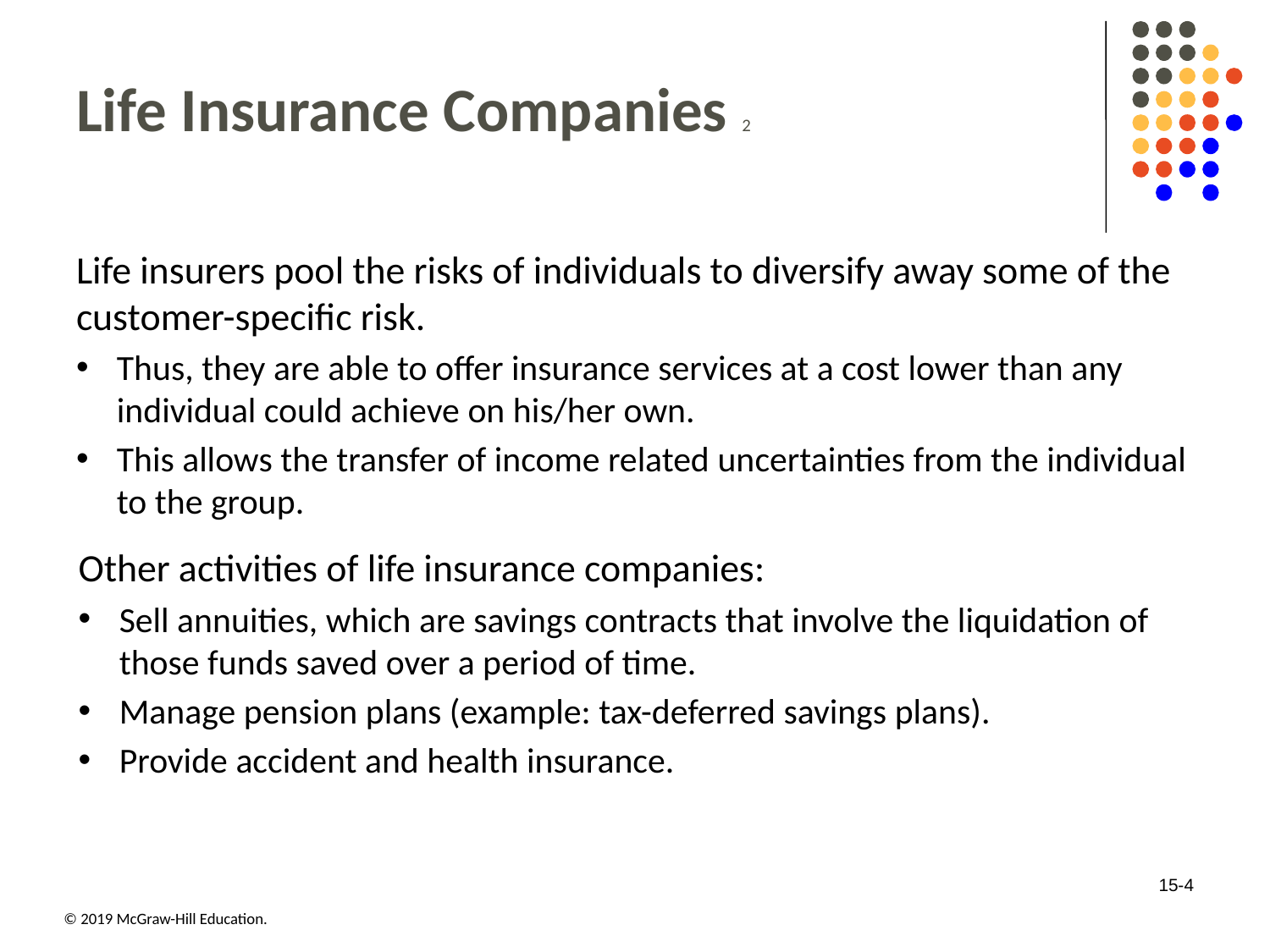

# Life Insurance Companies 2
Life insurers pool the risks of individuals to diversify away some of the customer-specific risk.
Thus, they are able to offer insurance services at a cost lower than any individual could achieve on his/her own.
This allows the transfer of income related uncertainties from the individual to the group.
Other activities of life insurance companies:
Sell annuities, which are savings contracts that involve the liquidation of those funds saved over a period of time.
Manage pension plans (example: tax-deferred savings plans).
Provide accident and health insurance.
15-4